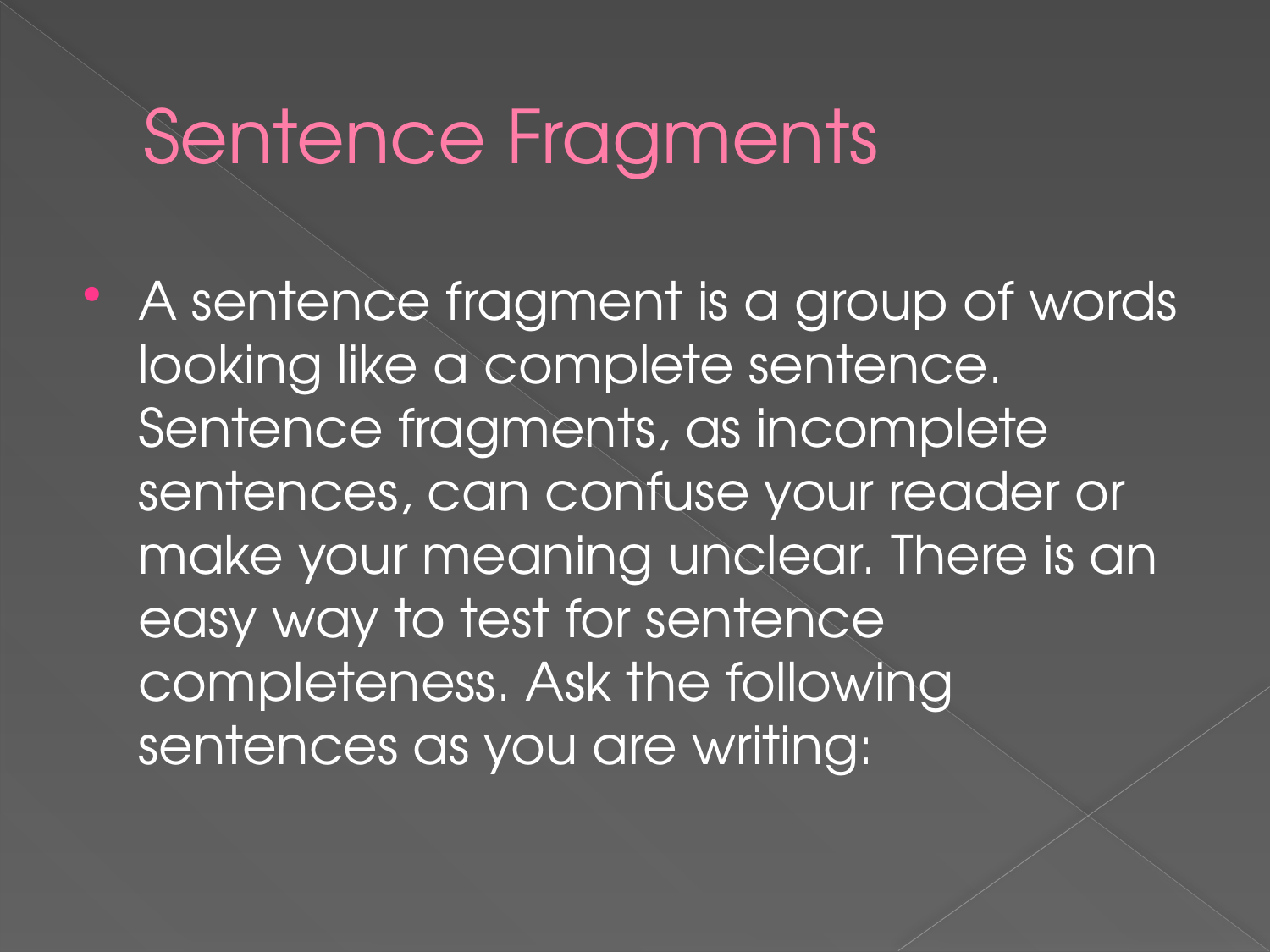

# Sentence Fragments
A sentence fragment is a group of words looking like a complete sentence. Sentence fragments, as incomplete sentences, can confuse your reader or make your meaning unclear. There is an easy way to test for sentence completeness. Ask the following sentences as you are writing: